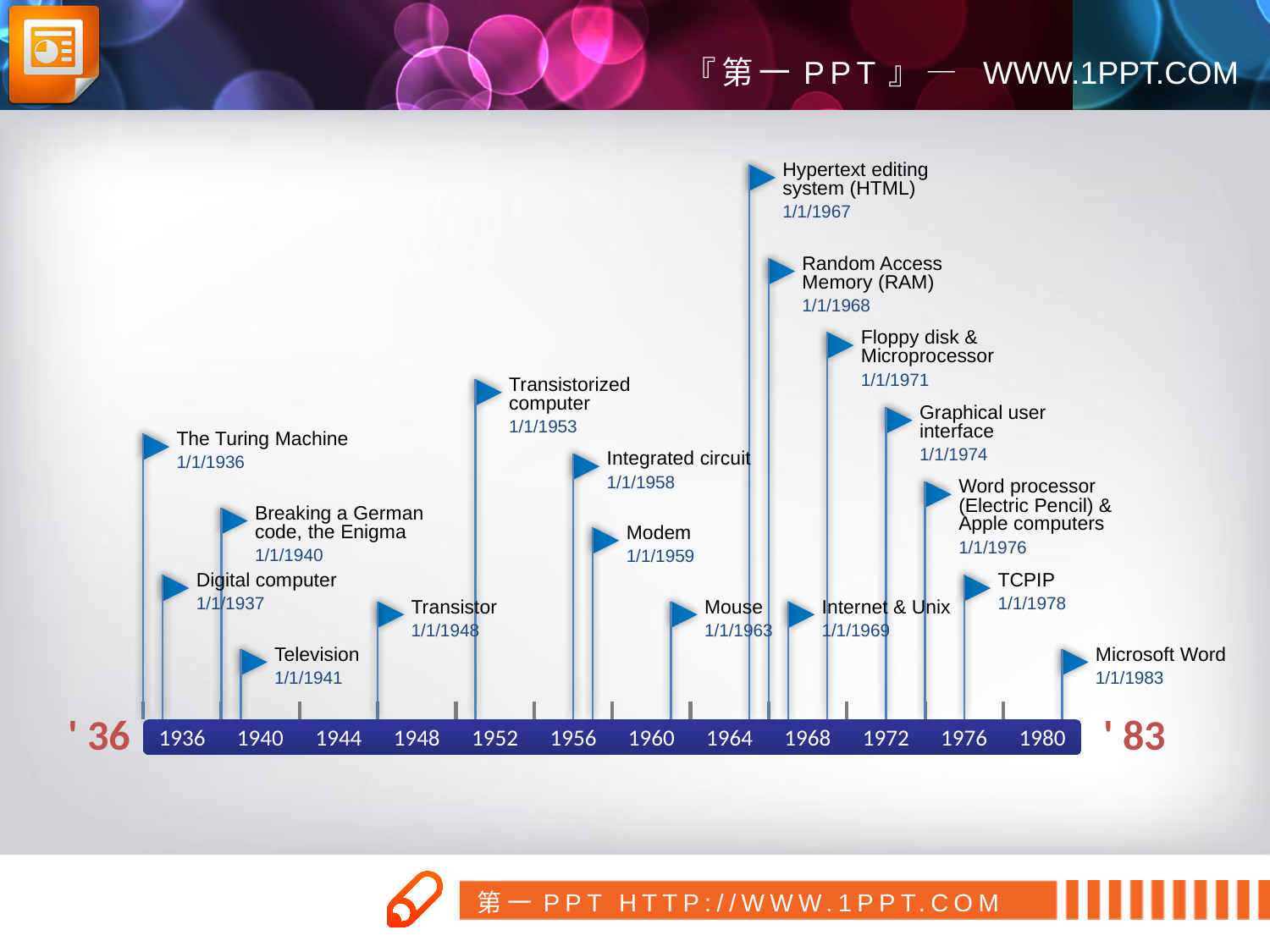

Hypertext editing system (HTML)

1/1/1967
Random Access Memory (RAM)

1/1/1968
Floppy disk & Microprocessor

1/1/1971
Transistorized computer

Graphical user interface

1/1/1953
The Turing Machine

1/1/1974
Integrated circuit
1/1/1936

1/1/1958
Word processor (Electric Pencil) & Apple computers

Breaking a German code, the Enigma

Modem

1/1/1976
1/1/1940
1/1/1959
Digital computer
TCPIP

1/1/1937
1/1/1978
Transistor
Mouse
Internet & Unix

1/1/1948
1/1/1963
1/1/1969
Television
Microsoft Word

1/1/1941
1/1/1983
' 36
' 83

1936
1940
1944
1948
1952
1956
1960
1964
1968
1972
1976
1980